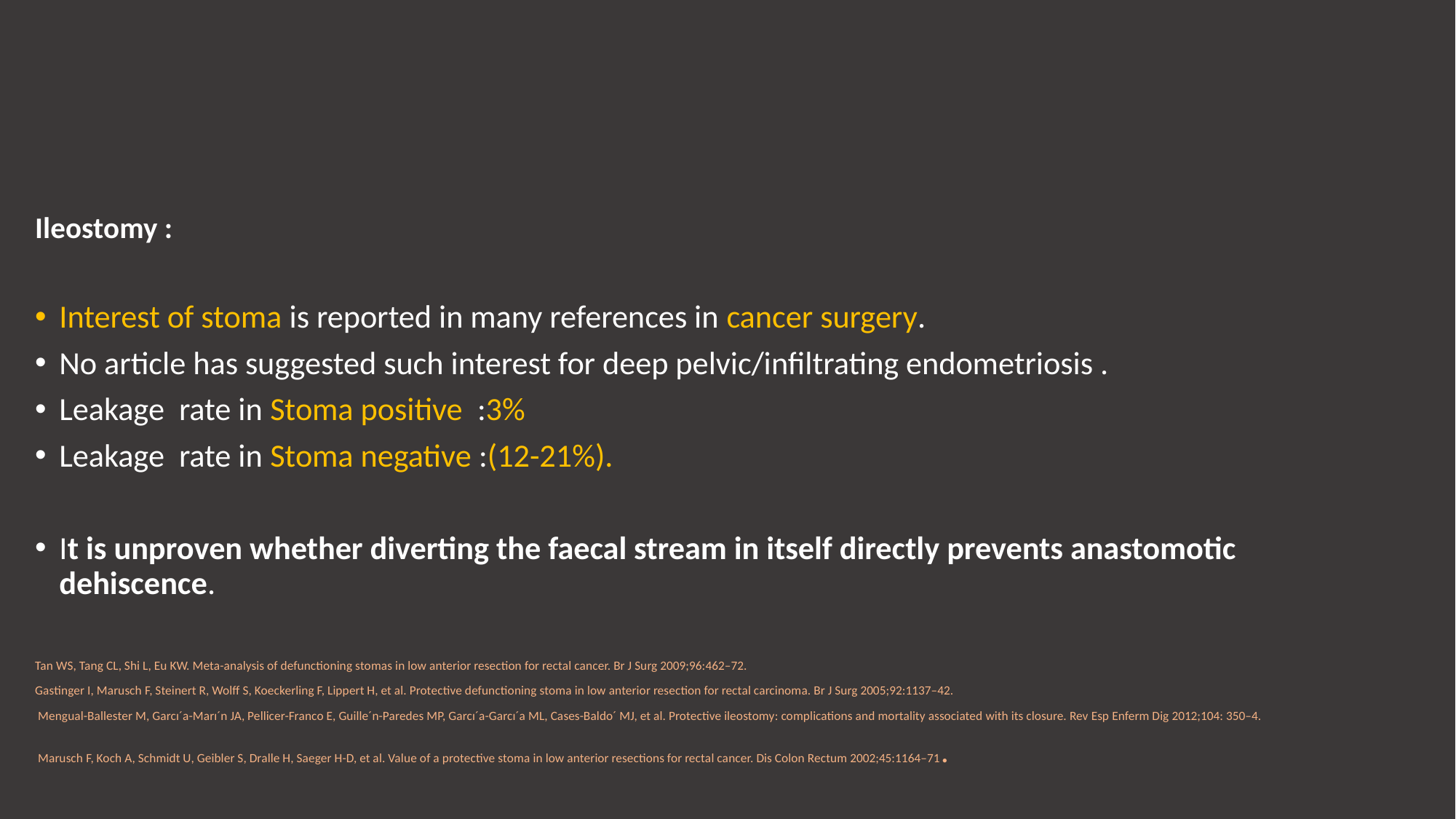

Ileostomy :

Interest of stoma is reported in many references in cancer surgery.
No article has suggested such interest for deep pelvic/infiltrating endometriosis .
Leakage  rate in Stoma positive  :3%
Leakage  rate in Stoma negative :(12-21%).

It is unproven whether diverting the faecal stream in itself directly prevents anastomotic dehiscence.

Tan WS, Tang CL, Shi L, Eu KW. Meta-analysis of defunctioning stomas in low anterior resection for rectal cancer. Br J Surg 2009;96:462–72.
Gastinger I, Marusch F, Steinert R, Wolff S, Koeckerling F, Lippert H, et al. Protective defunctioning stoma in low anterior resection for rectal carcinoma. Br J Surg 2005;92:1137–42.
 Mengual-Ballester M, Garcı´a-Marı´n JA, Pellicer-Franco E, Guille´n-Paredes MP, Garcı´a-Garcı´a ML, Cases-Baldo´ MJ, et al. Protective ileostomy: complications and mortality associated with its closure. Rev Esp Enferm Dig 2012;104: 350–4.
 Marusch F, Koch A, Schmidt U, Geibler S, Dralle H, Saeger H-D, et al. Value of a protective stoma in low anterior resections for rectal cancer. Dis Colon Rectum 2002;45:1164–71.